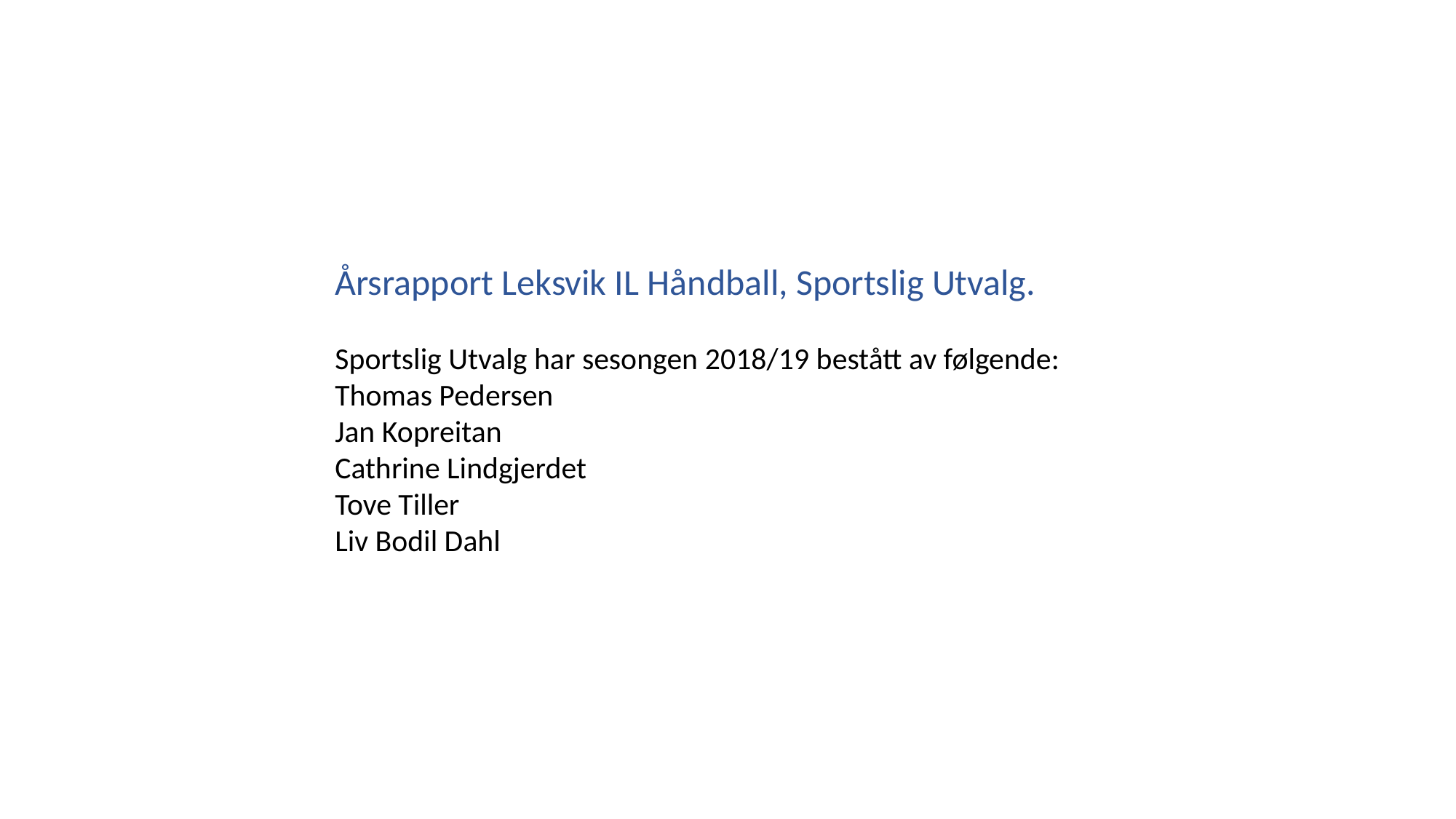

Årsrapport Leksvik IL Håndball, Sportslig Utvalg.

Sportslig Utvalg har sesongen 2018/19 bestått av følgende:
Thomas Pedersen
Jan Kopreitan
Cathrine Lindgjerdet
Tove Tiller
Liv Bodil Dahl